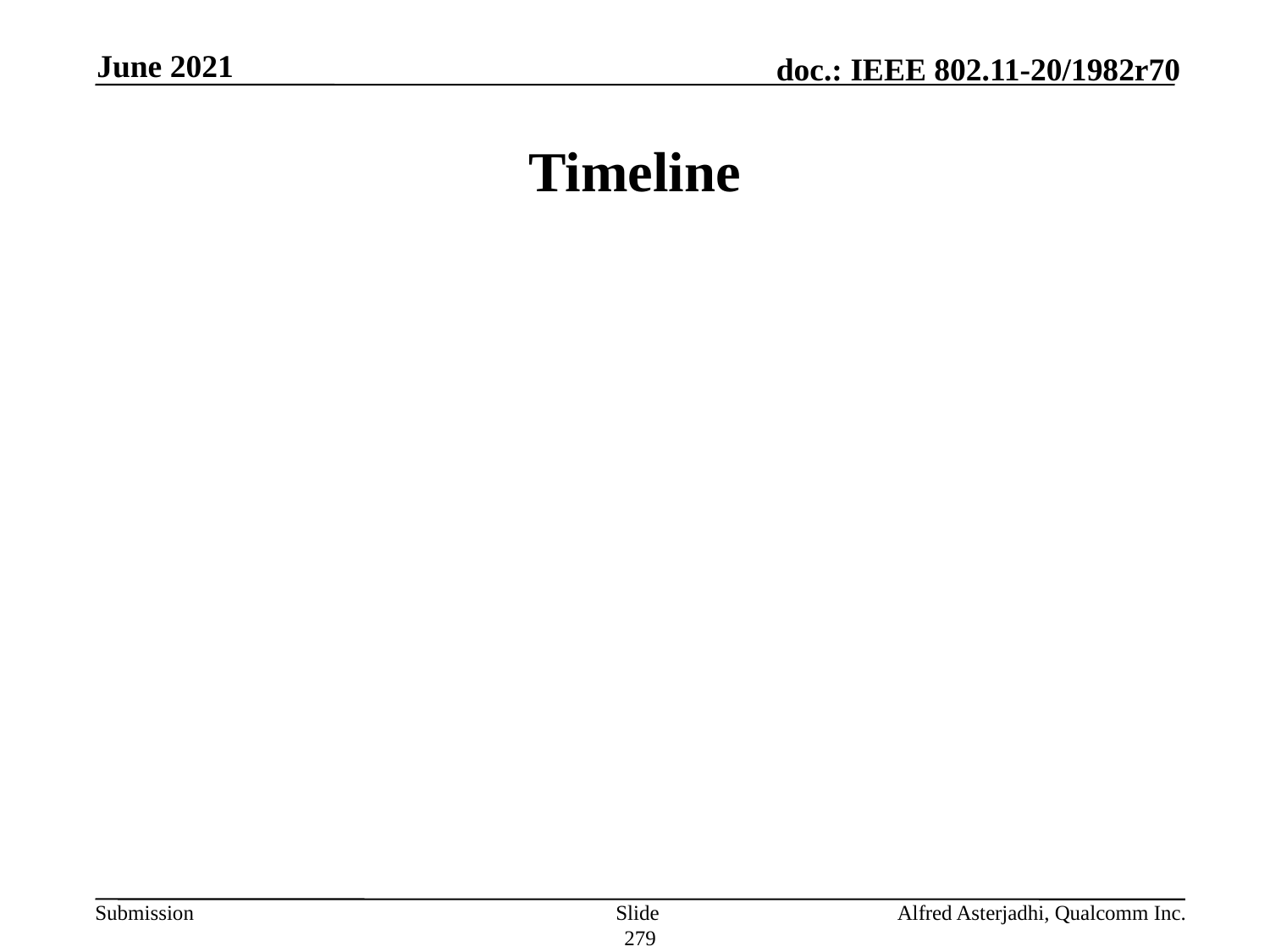

June 2021
# Timeline

Slide 279
Alfred Asterjadhi, Qualcomm Inc.